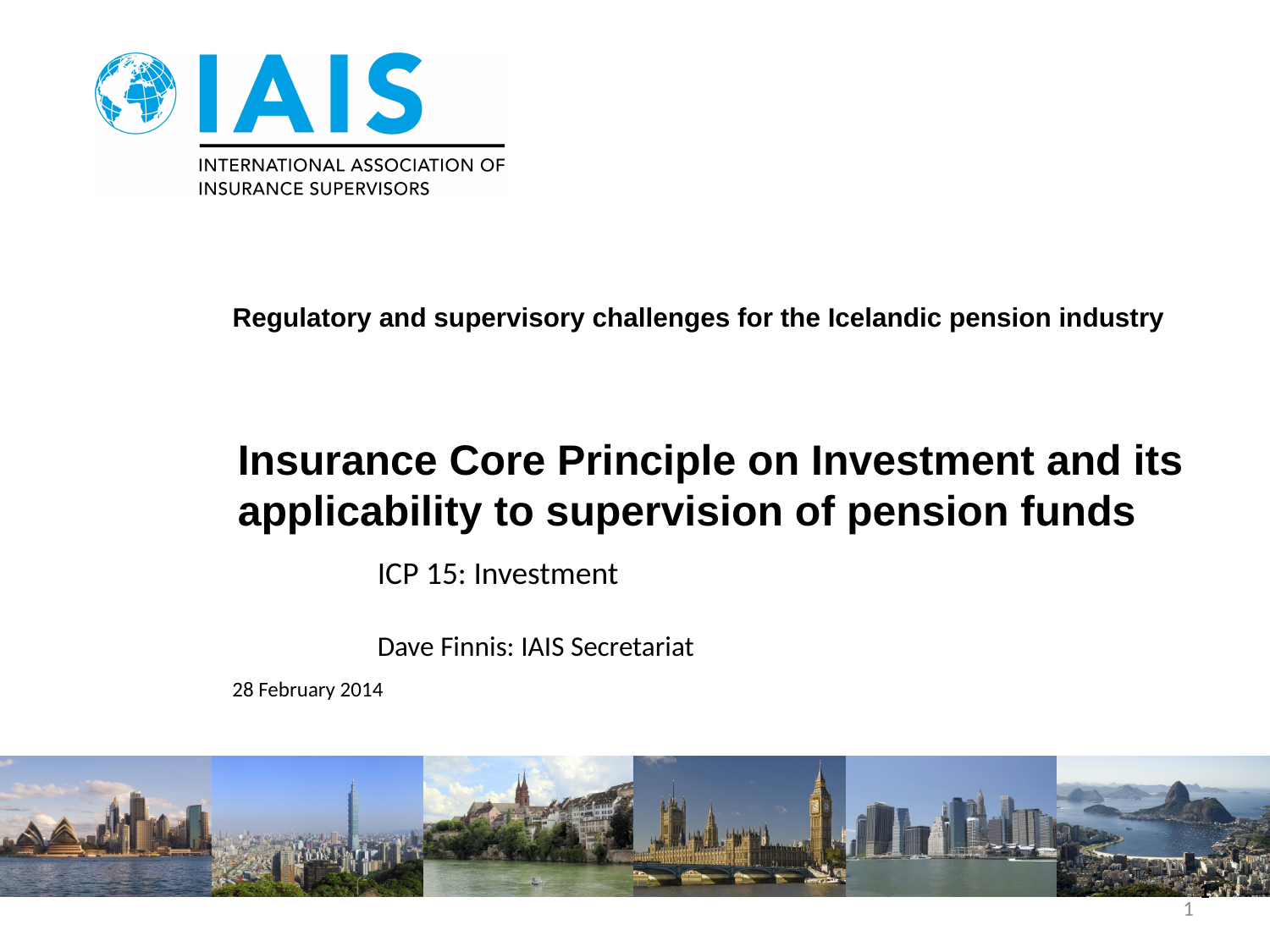

# Regulatory and supervisory challenges for the Icelandic pension industry
Insurance Core Principle on Investment and its applicability to supervision of pension funds
ICP 15: Investment

Dave Finnis: IAIS Secretariat
28 February 2014
1
1